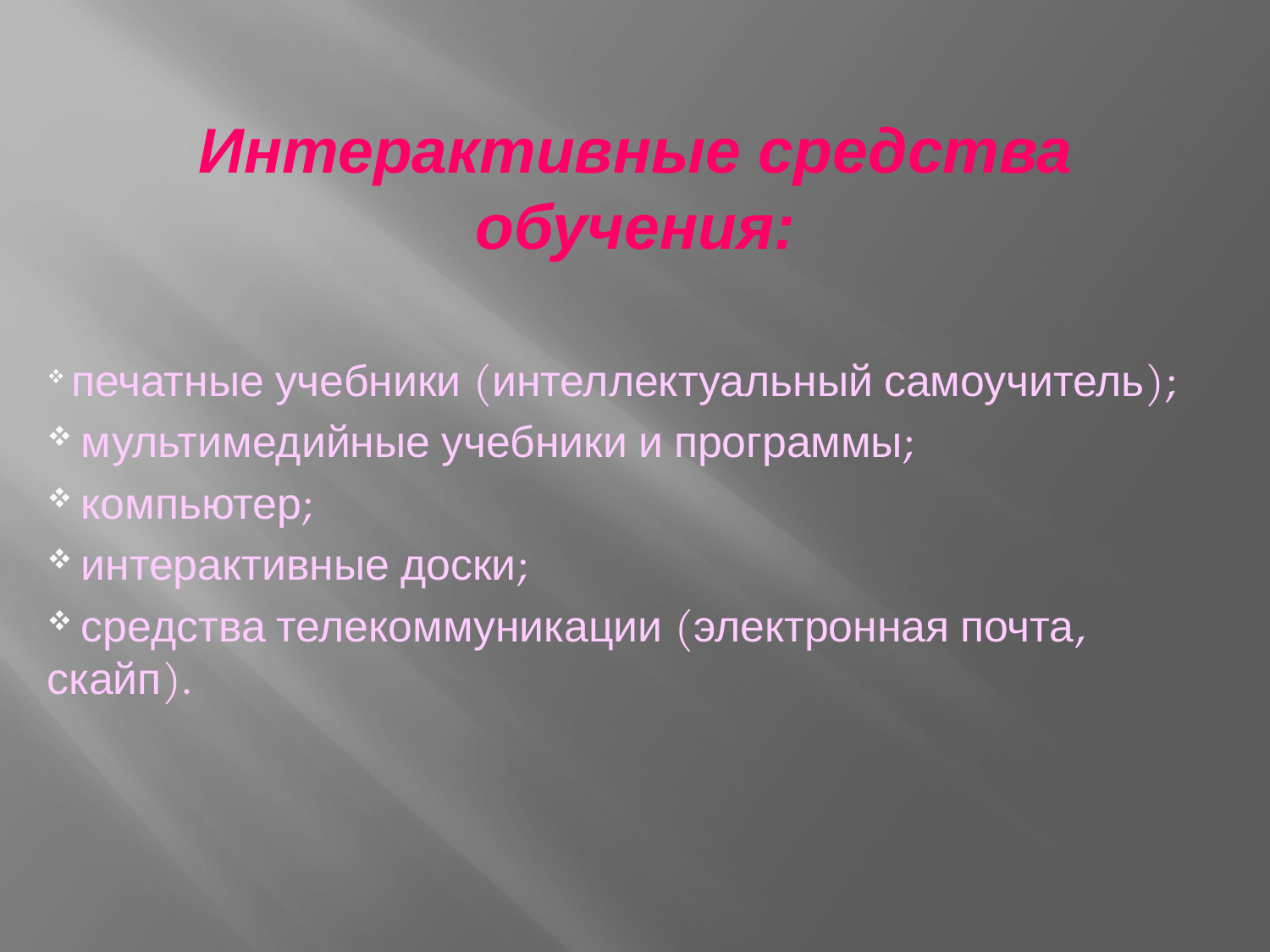

# Интерактивные средства обучения:
 печатные учебники (интеллектуальный самоучитель);
 мультимедийные учебники и программы;
 компьютер;
 интерактивные доски;
 средства телекоммуникации (электронная почта, скайп).